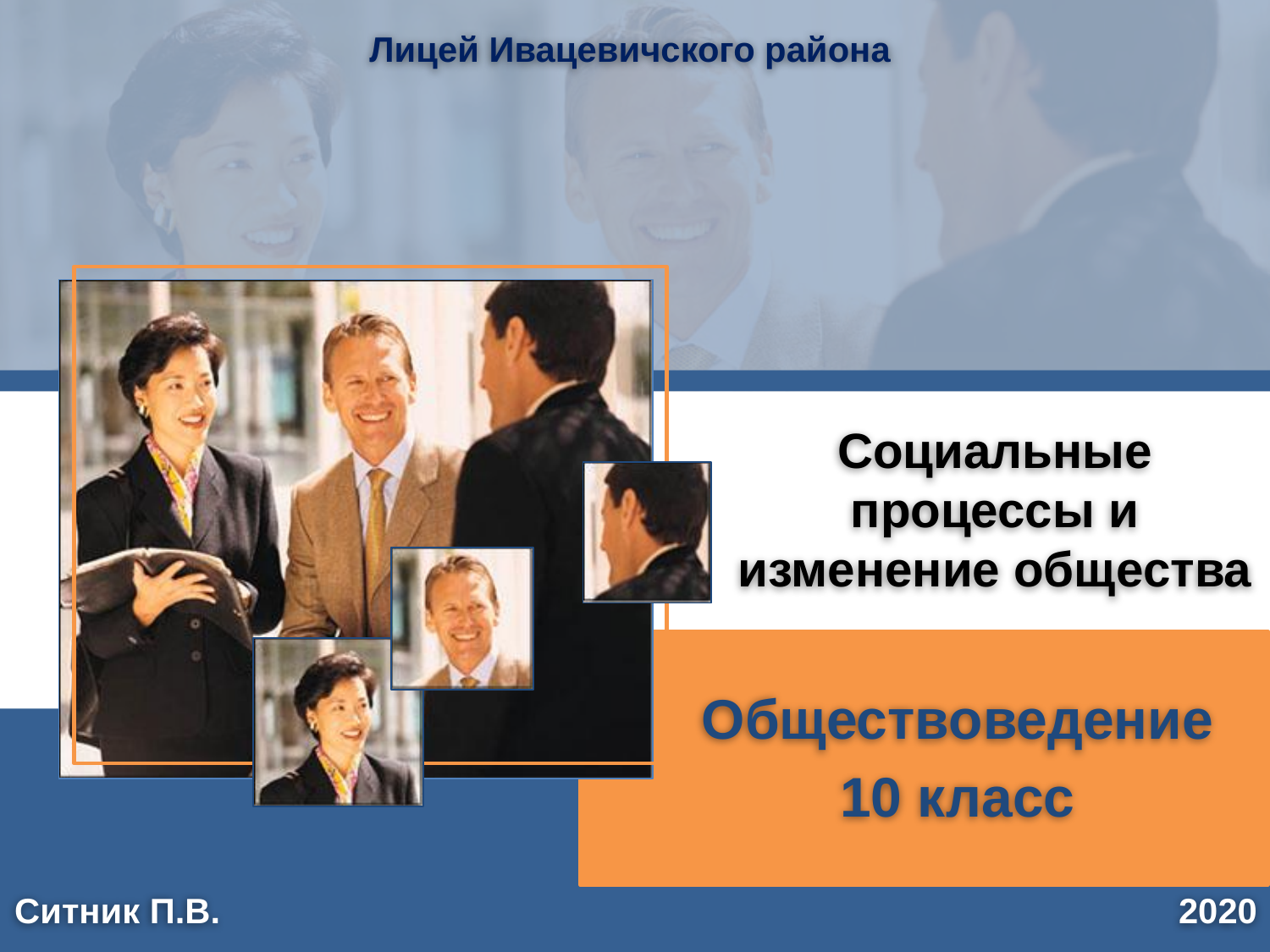

Лицей Ивацевичского района
# Социальные процессы и изменение общества
Обществоведение
10 класс
2020
Ситник П.В.